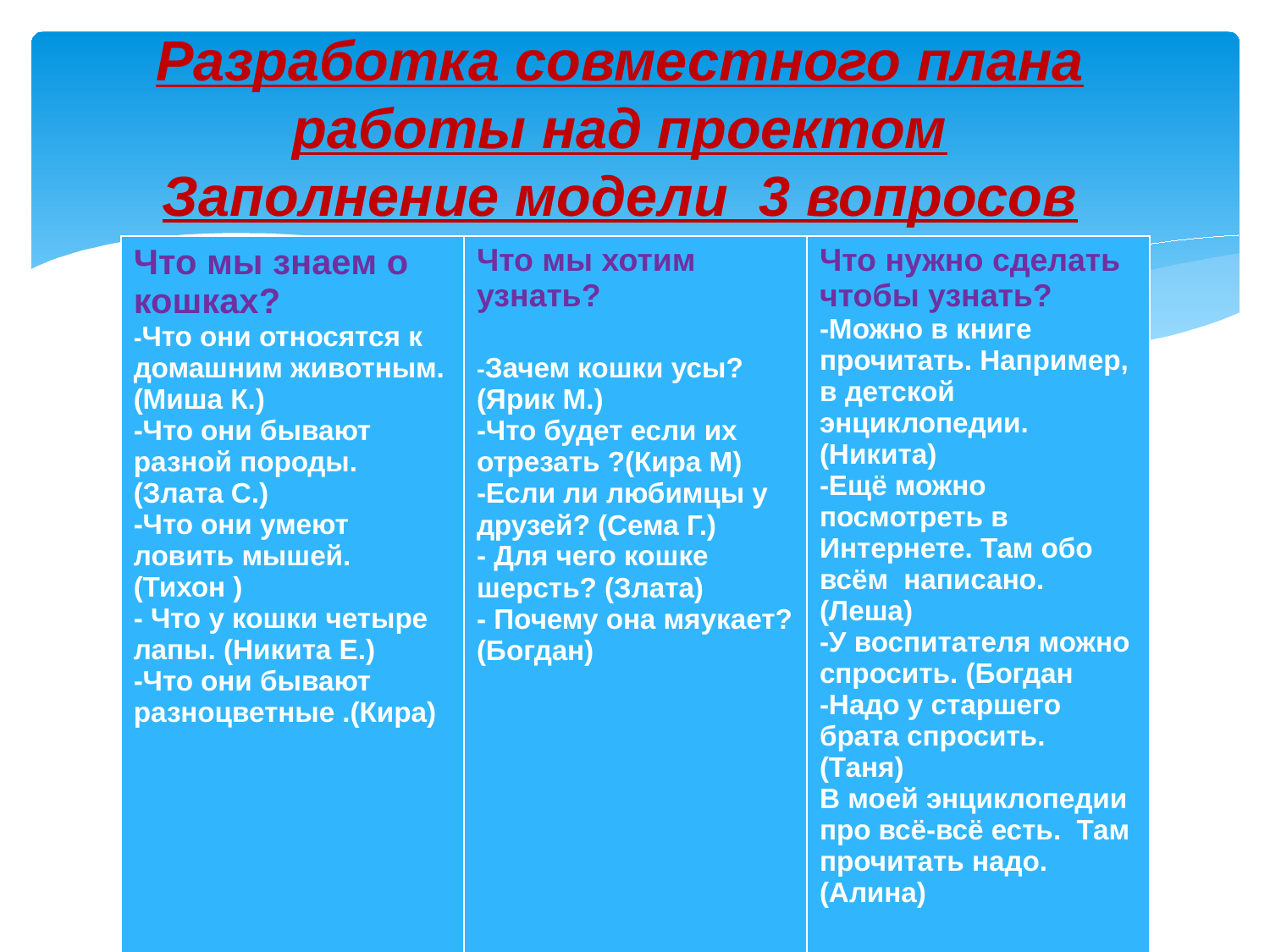

# Разработка совместного плана работы над проектом Заполнение модели  3 вопросов
| Что мы знаем о кошках? -Что они относятся к домашним животным.(Миша К.) -Что они бывают разной породы. (Злата С.) -Что они умеют ловить мышей.(Тихон ) - Что у кошки четыре лапы. (Никита Е.) -Что они бывают разноцветные .(Кира) | Что мы хотим узнать? -Зачем кошки усы?(Ярик М.) -Что будет если их отрезать ?(Кира М) -Если ли любимцы у друзей? (Сема Г.) - Для чего кошке шерсть? (Злата) - Почему она мяукает?(Богдан) | Что нужно сделать чтобы узнать? -Можно в книге прочитать. Например, в детской энциклопедии. (Никита) -Ещё можно посмотреть в Интернете. Там обо всём написано. (Леша) -У воспитателя можно спросить. (Богдан -Надо у старшего брата спросить. (Таня) В моей энциклопедии про всё-всё есть. Там прочитать надо. (Алина) |
| --- | --- | --- |
|  |  |  |